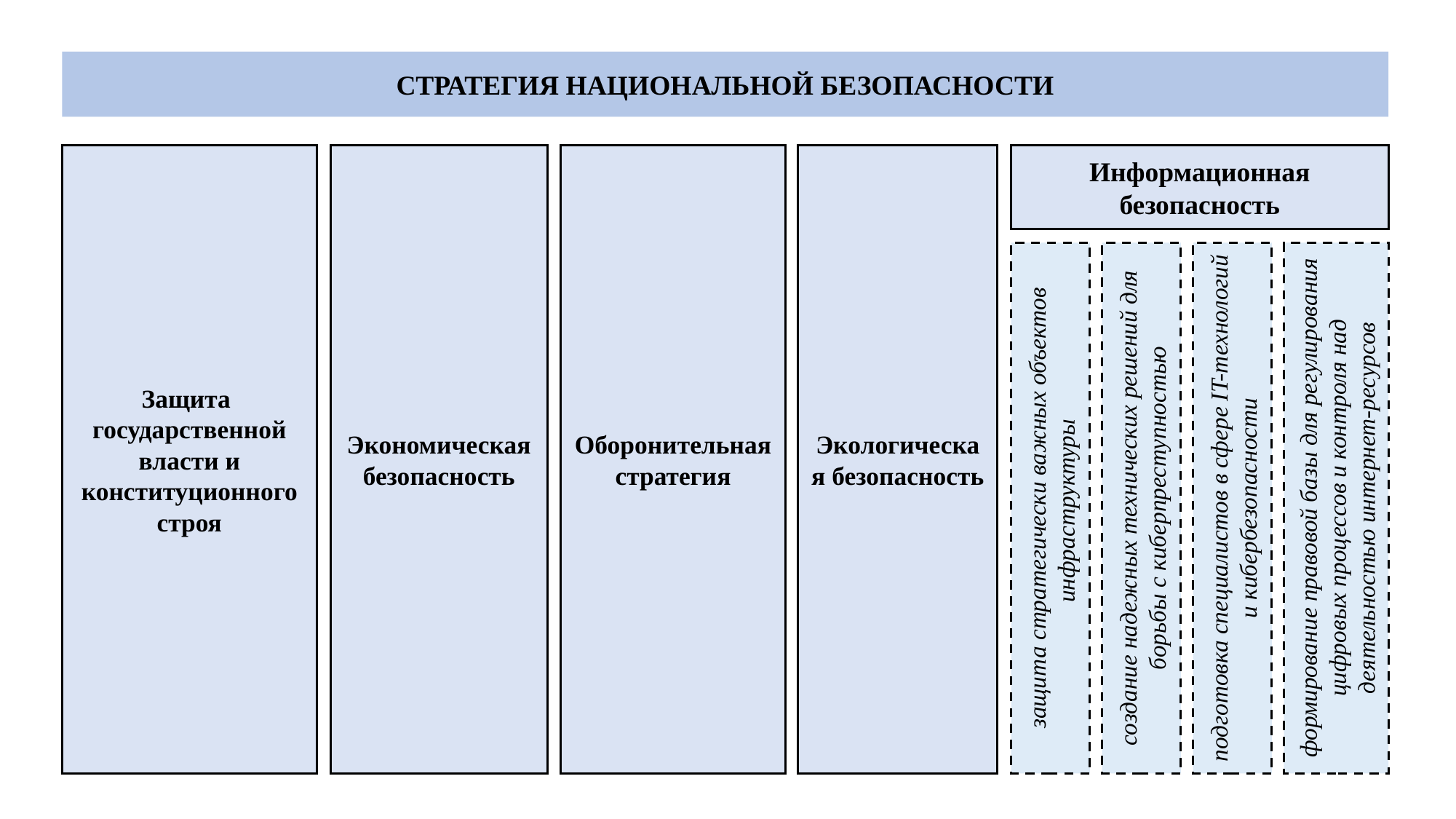

СТРАТЕГИЯ НАЦИОНАЛЬНОЙ БЕЗОПАСНОСТИ
Защита
государственной власти и конституционного строя
Экономическая безопасность
Оборонительная стратегия
Экологическая безопасность
Информационная безопасность
защита стратегически важных объектов инфраструктуры
создание надежных технических решений для борьбы с киберпреступностью
подготовка специалистов в сфере IT-технологий и кибербезопасности
формирование правовой базы для регулирования цифровых процессов и контроля над деятельностью интернет-ресурсов